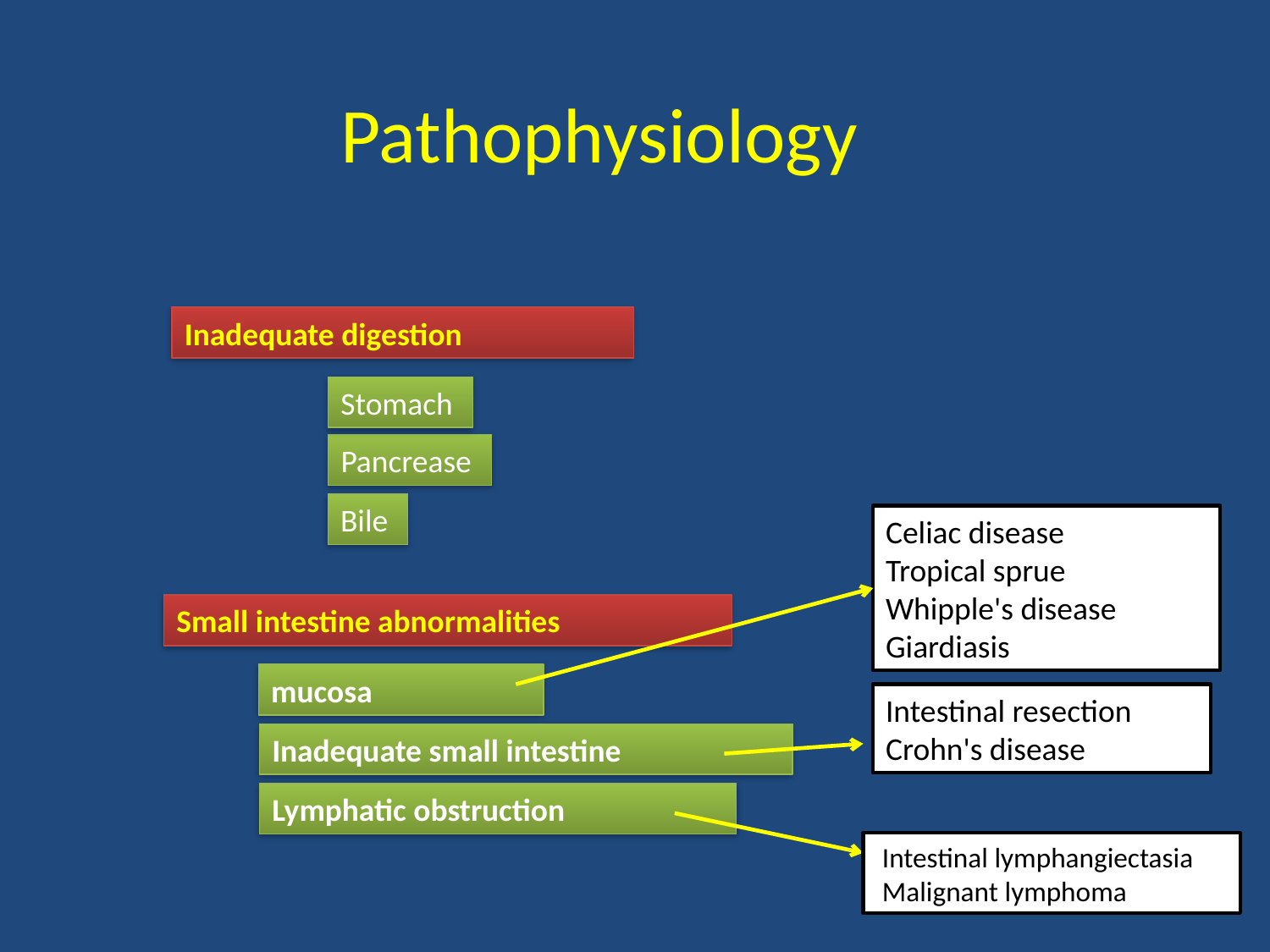

# Pathophysiology
Inadequate digestion
Stomach
Pancrease
Bile
Celiac disease
Tropical sprue
Whipple's disease
Giardiasis

Small intestine abnormalities
mucosa
Intestinal resection
Crohn's disease
Inadequate small intestine
Lymphatic obstruction
 Intestinal lymphangiectasia
 Malignant lymphoma